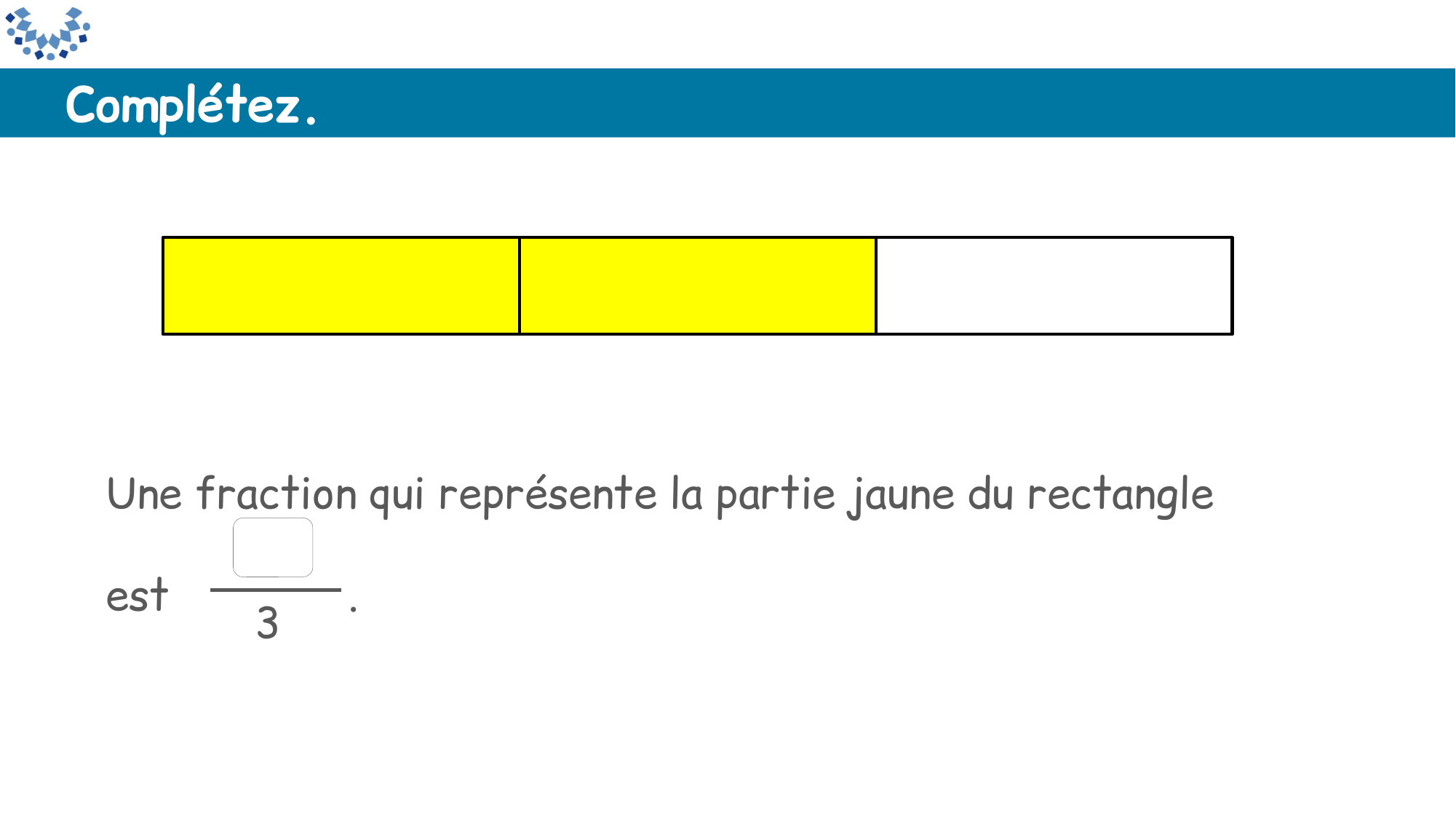

Complétez.

Une fraction qui représente la partie jaune du rectangle est              .

3